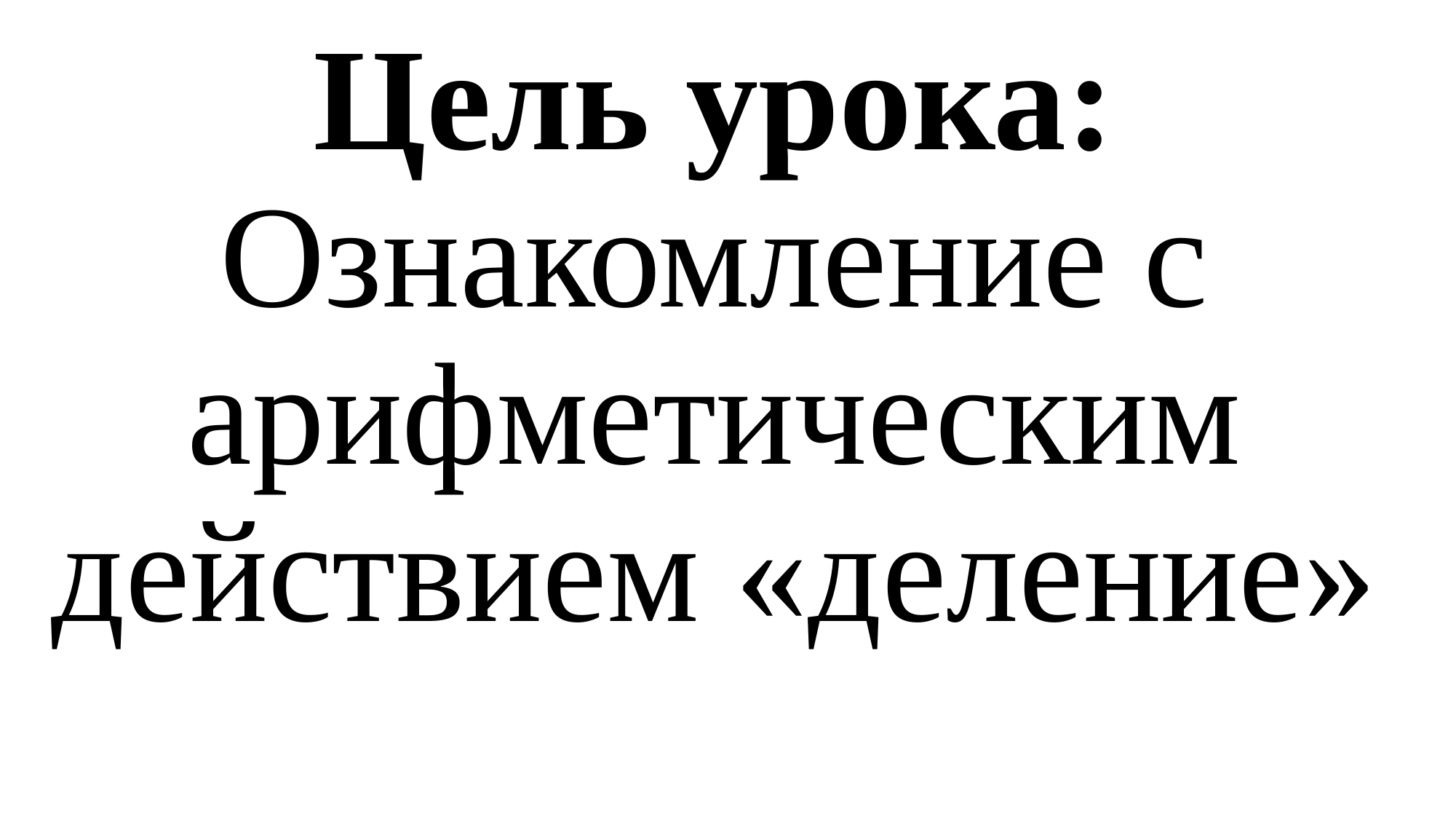

Цель урока: Ознакомление с арифметическим действием «деление»